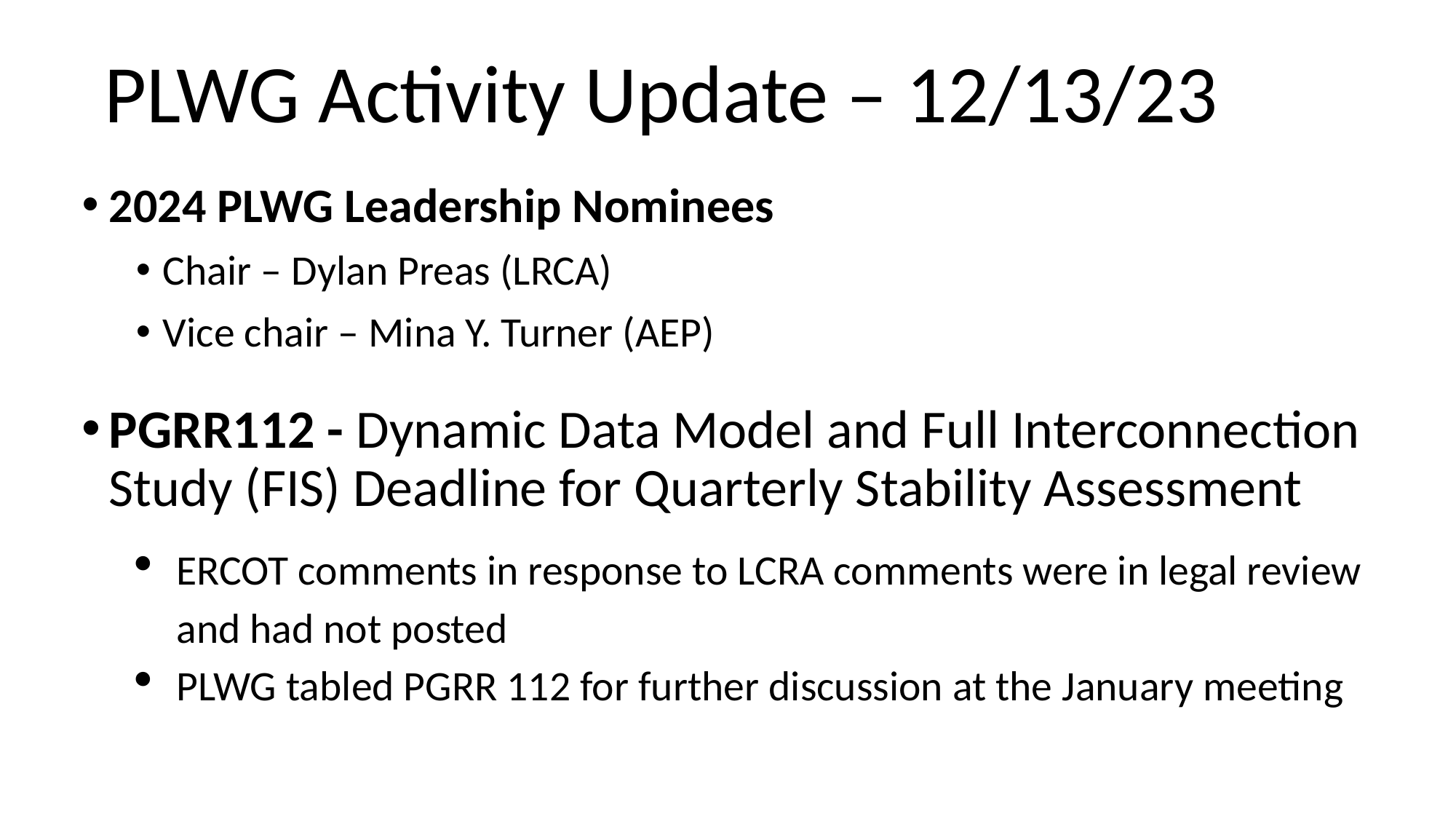

# PLWG Activity Update – 12/13/23
2024 PLWG Leadership Nominees
Chair – Dylan Preas (LRCA)
Vice chair – Mina Y. Turner (AEP)
PGRR112 - Dynamic Data Model and Full Interconnection Study (FIS) Deadline for Quarterly Stability Assessment
ERCOT comments in response to LCRA comments were in legal review and had not posted
PLWG tabled PGRR 112 for further discussion at the January meeting